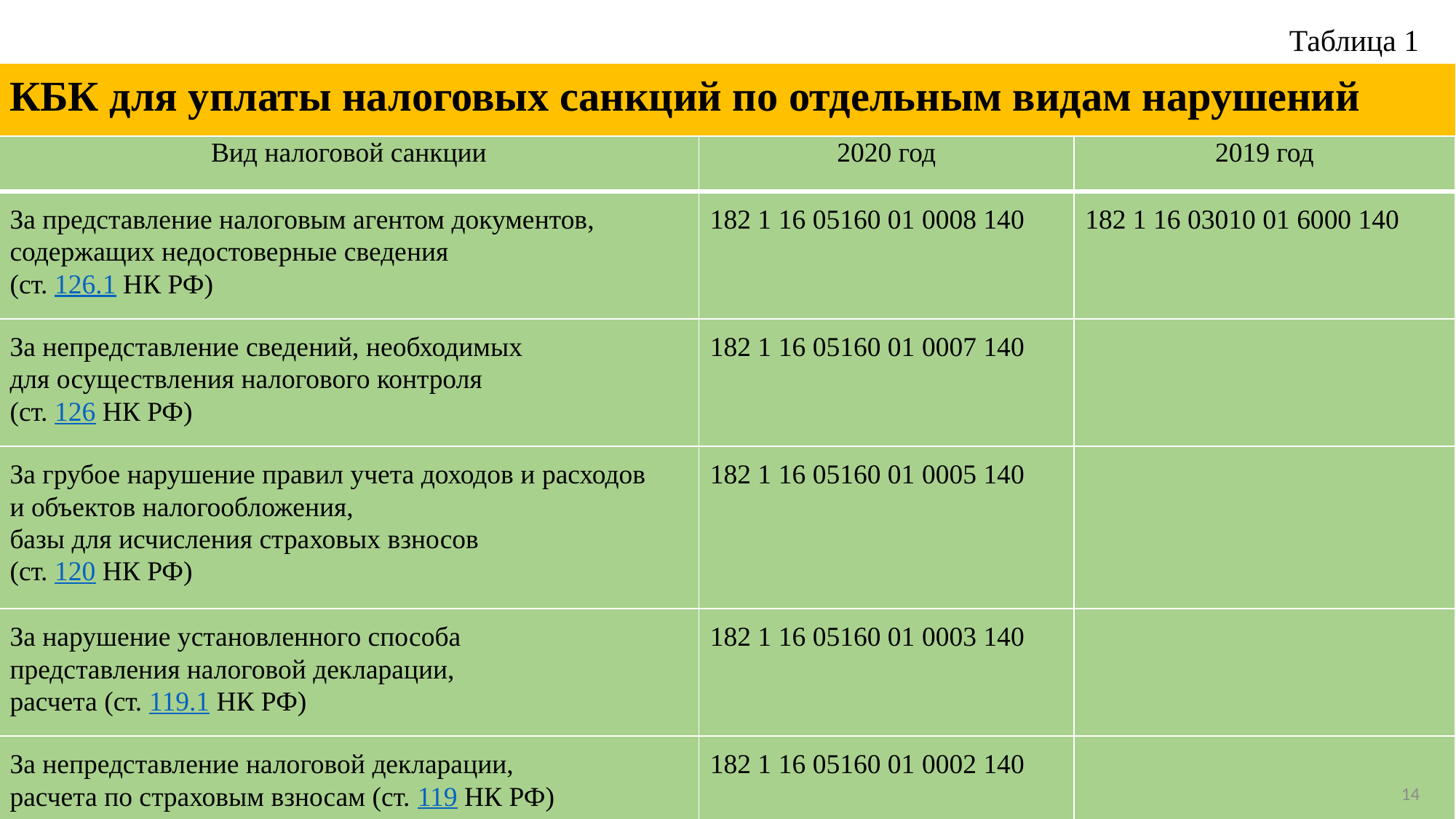

Таблица 1
# КБК для уплаты налоговых санкций по отдельным видам нарушений
| Вид налоговой санкции | 2020 год | 2019 год |
| --- | --- | --- |
| За представление налоговым агентом документов, содержащих недостоверные сведения (ст. 126.1 НК РФ) | 182 1 16 05160 01 0008 140 | 182 1 16 03010 01 6000 140 |
| За непредставление сведений, необходимых для осуществления налогового контроля (ст. 126 НК РФ) | 182 1 16 05160 01 0007 140 |  |
| За грубое нарушение правил учета доходов и расходов и объектов налогообложения, базы для исчисления страховых взносов (ст. 120 НК РФ) | 182 1 16 05160 01 0005 140 |  |
| За нарушение установленного способа представления налоговой декларации, расчета (ст. 119.1 НК РФ) | 182 1 16 05160 01 0003 140 |  |
| За непредставление налоговой декларации, расчета по страховым взносам (ст. 119 НК РФ) | 182 1 16 05160 01 0002 140 |  |
14